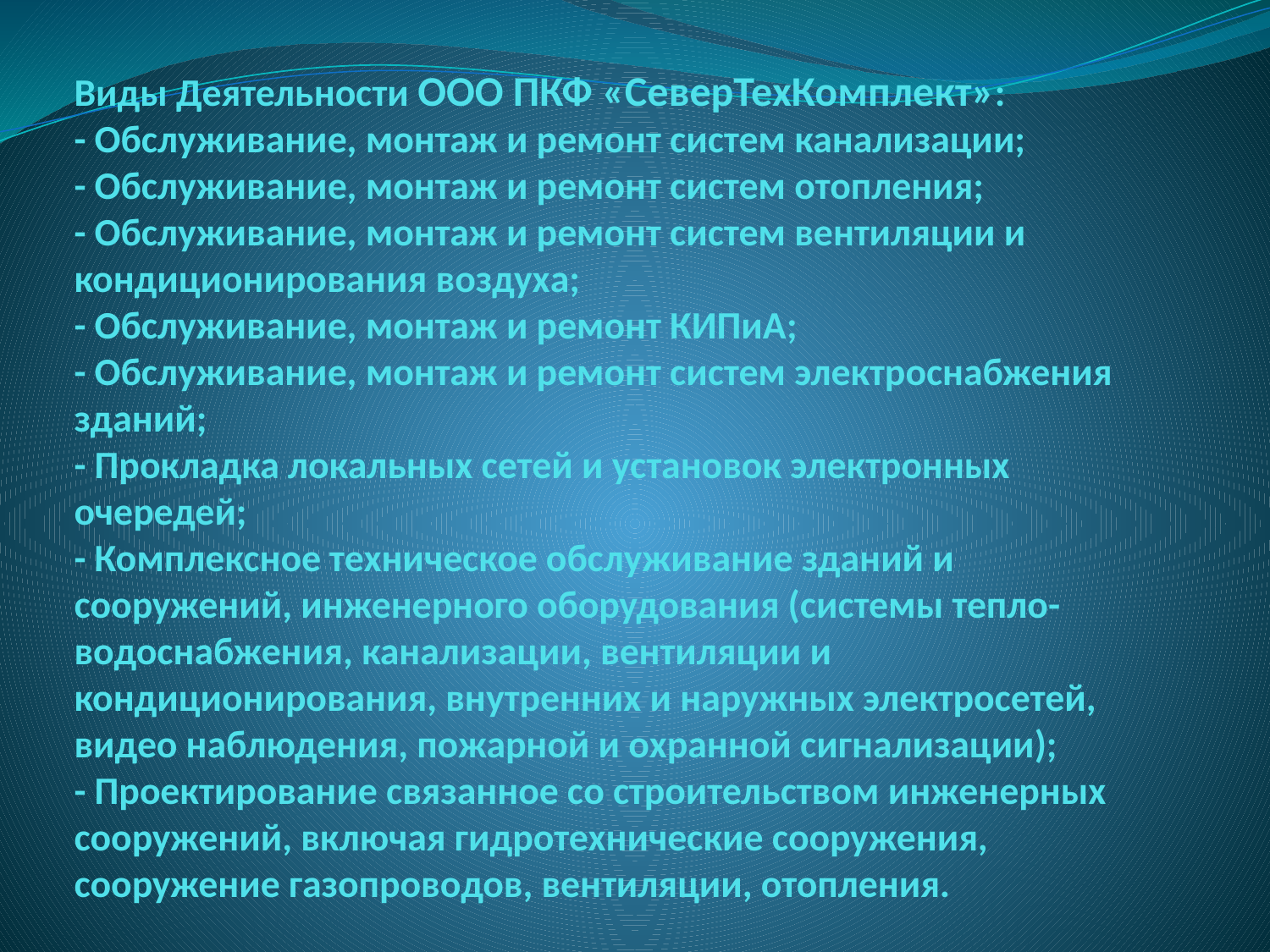

# Виды Деятельности ООО ПКФ «СеверТехКомплект»: - Обслуживание, монтаж и ремонт систем канализации; - Обслуживание, монтаж и ремонт систем отопления; - Обслуживание, монтаж и ремонт систем вентиляции и кондиционирования воздуха; - Обслуживание, монтаж и ремонт КИПиА; - Обслуживание, монтаж и ремонт систем электроснабжения зданий; - Прокладка локальных сетей и установок электронных очередей; - Комплексное техническое обслуживание зданий и сооружений, инженерного оборудования (системы тепло-водоснабжения, канализации, вентиляции и кондиционирования, внутренних и наружных электросетей, видео наблюдения, пожарной и охранной сигнализации); - Проектирование связанное со строительством инженерных сооружений, включая гидротехнические сооружения, сооружение газопроводов, вентиляции, отопления.